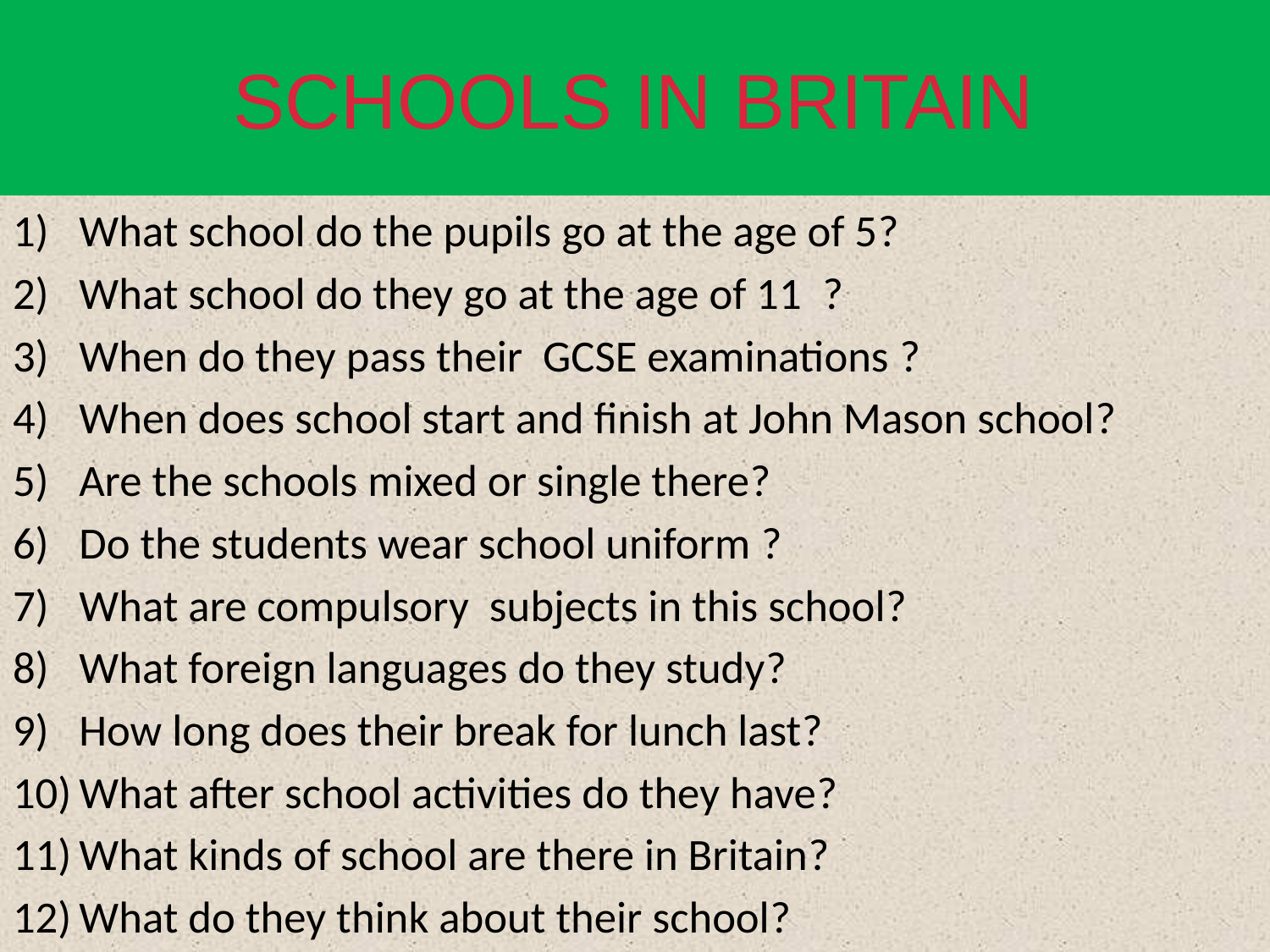

# SCHOOLS IN BRITAIN
What school do the pupils go at the age of 5?
What school do they go at the age of 11  ?
When do they pass their  GCSE examinations ?
When does school start and finish at John Mason school?
Are the schools mixed or single there?
Do the students wear school uniform ?
What are compulsory  subjects in this school?
What foreign languages do they study?
How long does their break for lunch last?
What after school activities do they have?
What kinds of school are there in Britain?
What do they think about their school?